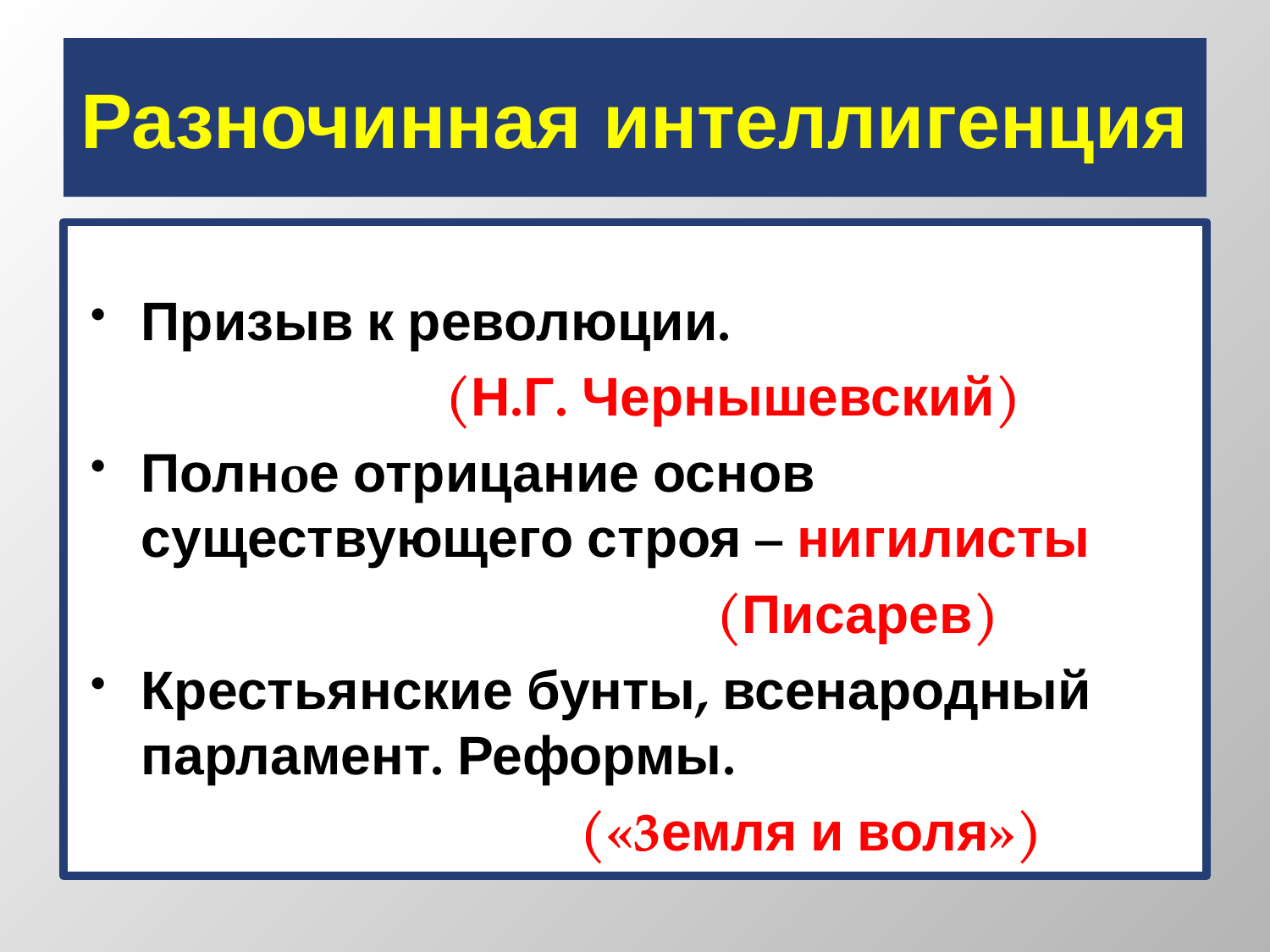

# Разночинная интеллигенция

Призыв к революции.
                          (Н.Г. Чернышевский)
Полнoе отрицание основ существующего строя – нигилисты
                                              (Писарев)
Крестьянские бунты, всенародный парламент. Реформы.
                                    («3емля и воля»)